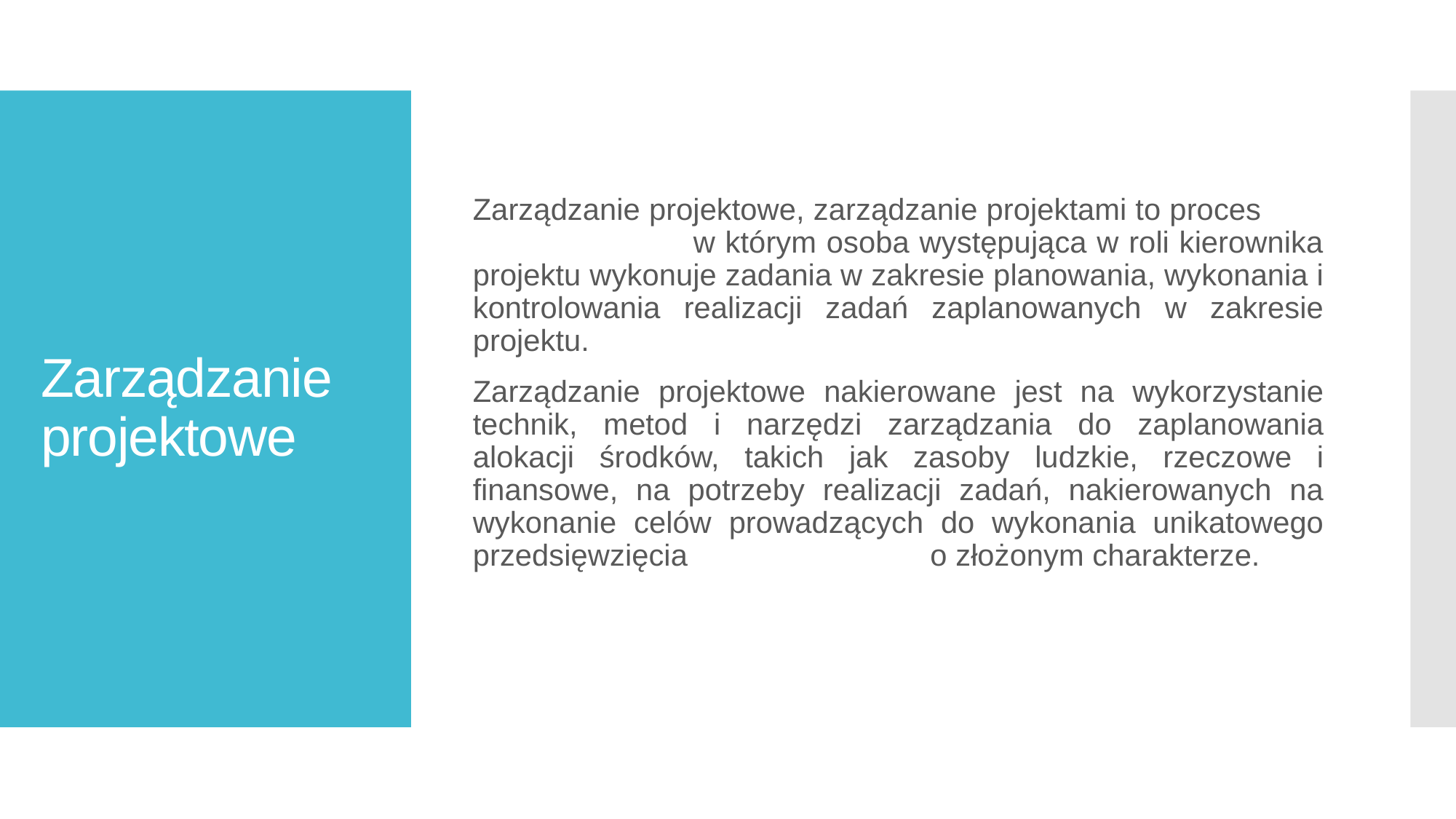

Zarządzanie projektowe, zarządzanie projektami to proces                              w którym osoba występująca w roli kierownika projektu wykonuje zadania w zakresie planowania, wykonania i kontrolowania realizacji zadań zaplanowanych w zakresie projektu.
Zarządzanie projektowe nakierowane jest na wykorzystanie technik, metod i narzędzi zarządzania do zaplanowania alokacji środków, takich jak zasoby ludzkie, rzeczowe i finansowe, na potrzeby realizacji zadań, nakierowanych na wykonanie celów prowadzących do wykonania unikatowego przedsięwzięcia                             o złożonym charakterze.

# Zarządzanie projektowe